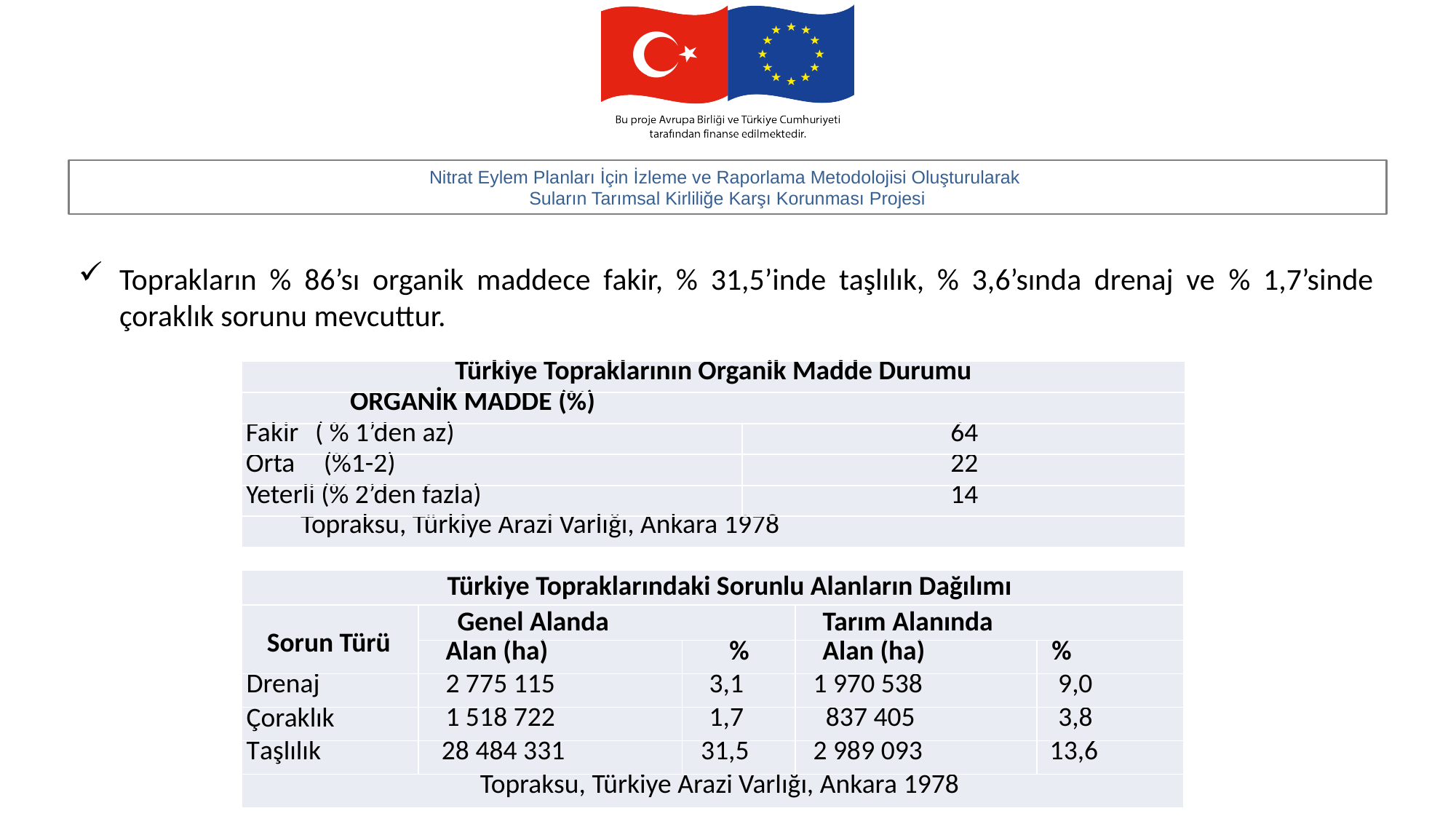

Toprakların % 86’sı organik maddece fakir, % 31,5’inde taşlılık, % 3,6’sında drenaj ve % 1,7’sinde çoraklık sorunu mevcuttur.
| Türkiye Topraklarının Organik Madde Durumu |  |
| --- | --- |
| ORGANİK MADDE (%) |  |
| Fakir ( % 1’den az) | 64 |
| Orta (%1-2) | 22 |
| Yeterli (% 2’den fazla) | 14 |
| Topraksu, Türkiye Arazi Varlığı, Ankara 1978 |  |
| Türkiye Topraklarındaki Sorunlu Alanların Dağılımı |  |  |  |  |
| --- | --- | --- | --- | --- |
| Sorun Türü | Genel Alanda |  | Tarım Alanında |  |
|  | Alan (ha) | % | Alan (ha) | % |
| Drenaj | 2 775 115 | 3,1 | 1 970 538 | 9,0 |
| Çoraklık | 1 518 722 | 1,7 | 837 405 | 3,8 |
| Taşlılık | 28 484 331 | 31,5 | 2 989 093 | 13,6 |
| Topraksu, Türkiye Arazi Varlığı, Ankara 1978 |  |  |  |  |